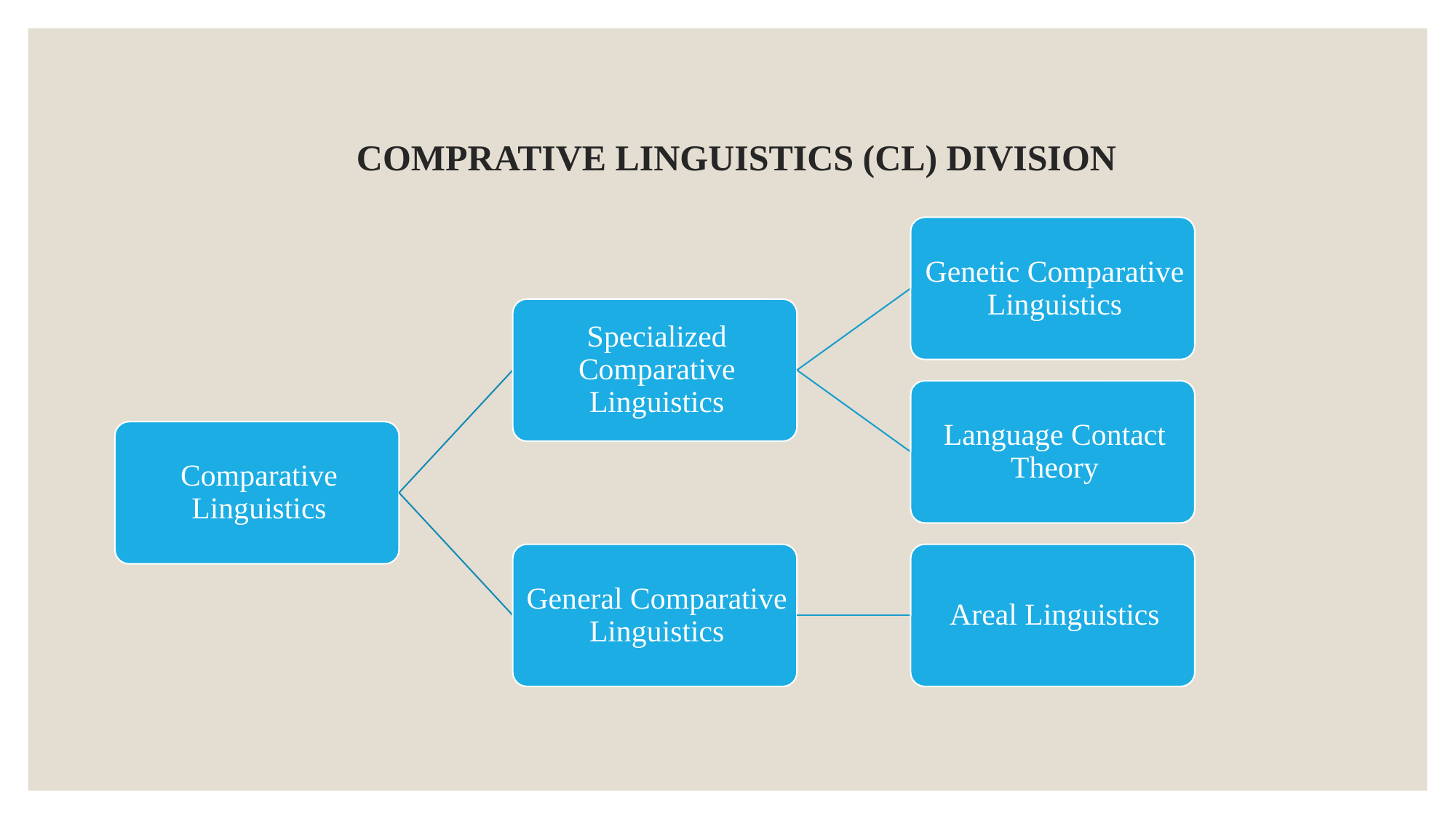

# COMPRATIVE LINGUISTICS (CL) DIVISION
Comparative Linguistics

Specialized Comparative Linguistics

Genetic Comparative Linguistics

Language Contact Theory

General Comparative Linguistics

Areal Linguistics